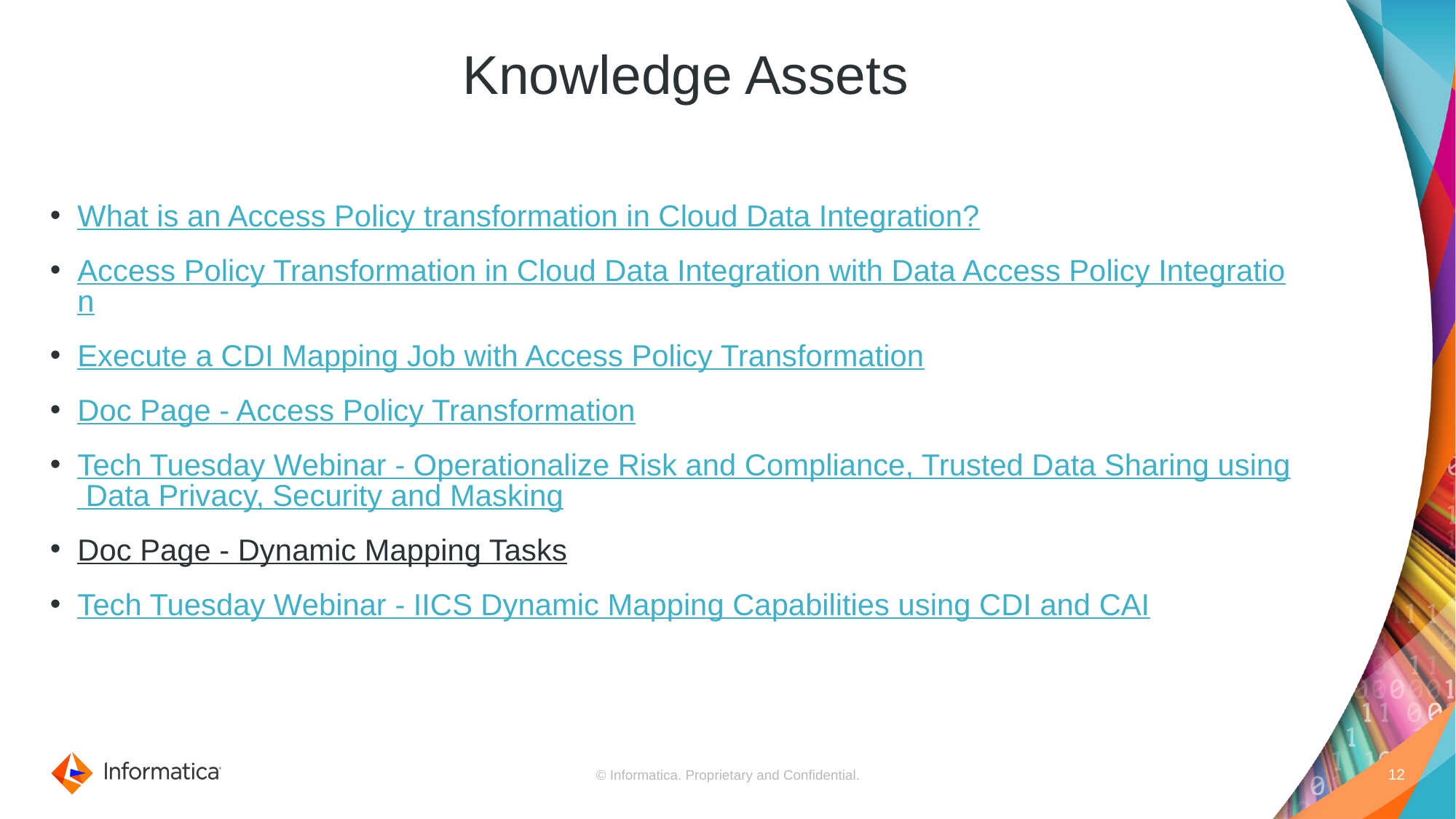

# Knowledge Assets
What is an Access Policy transformation in Cloud Data Integration?
Access Policy Transformation in Cloud Data Integration with Data Access Policy Integration
Execute a CDI Mapping Job with Access Policy Transformation
Doc Page - Access Policy Transformation
Tech Tuesday Webinar - Operationalize Risk and Compliance, Trusted Data Sharing using Data Privacy, Security and Masking
Doc Page - Dynamic Mapping Tasks
Tech Tuesday Webinar - IICS Dynamic Mapping Capabilities using CDI and CAI